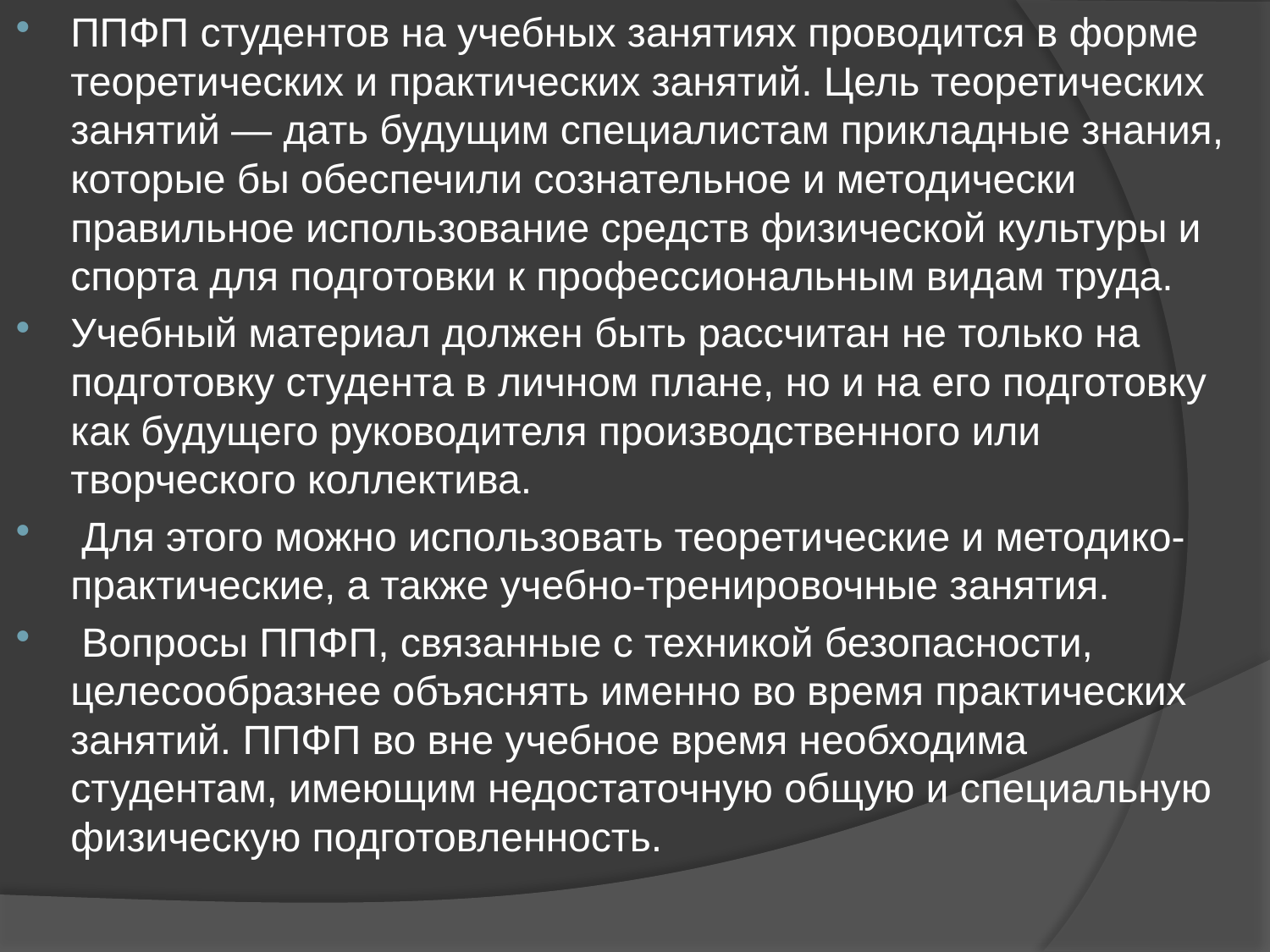

ППФП студентов на учебных занятиях проводится в форме теоретических и практических занятий. Цель теоретических занятий — дать будущим специалистам прикладные знания, которые бы обеспечили сознательное и методически правильное использование средств физической культуры и спорта для подготовки к профессиональным видам труда.
Учебный материал должен быть рассчитан не только на подготовку студента в личном плане, но и на его подготовку как будущего руководителя производственного или творческого коллектива.
 Для этого можно использовать теоретические и методико-практические, а также учебно-тренировочные занятия.
 Вопросы ППФП, связанные с техникой безопасности, целесообразнее объяснять именно во время практических занятий. ППФП во вне учебное время необходима студентам, имеющим недостаточную общую и специальную физическую подготовленность.